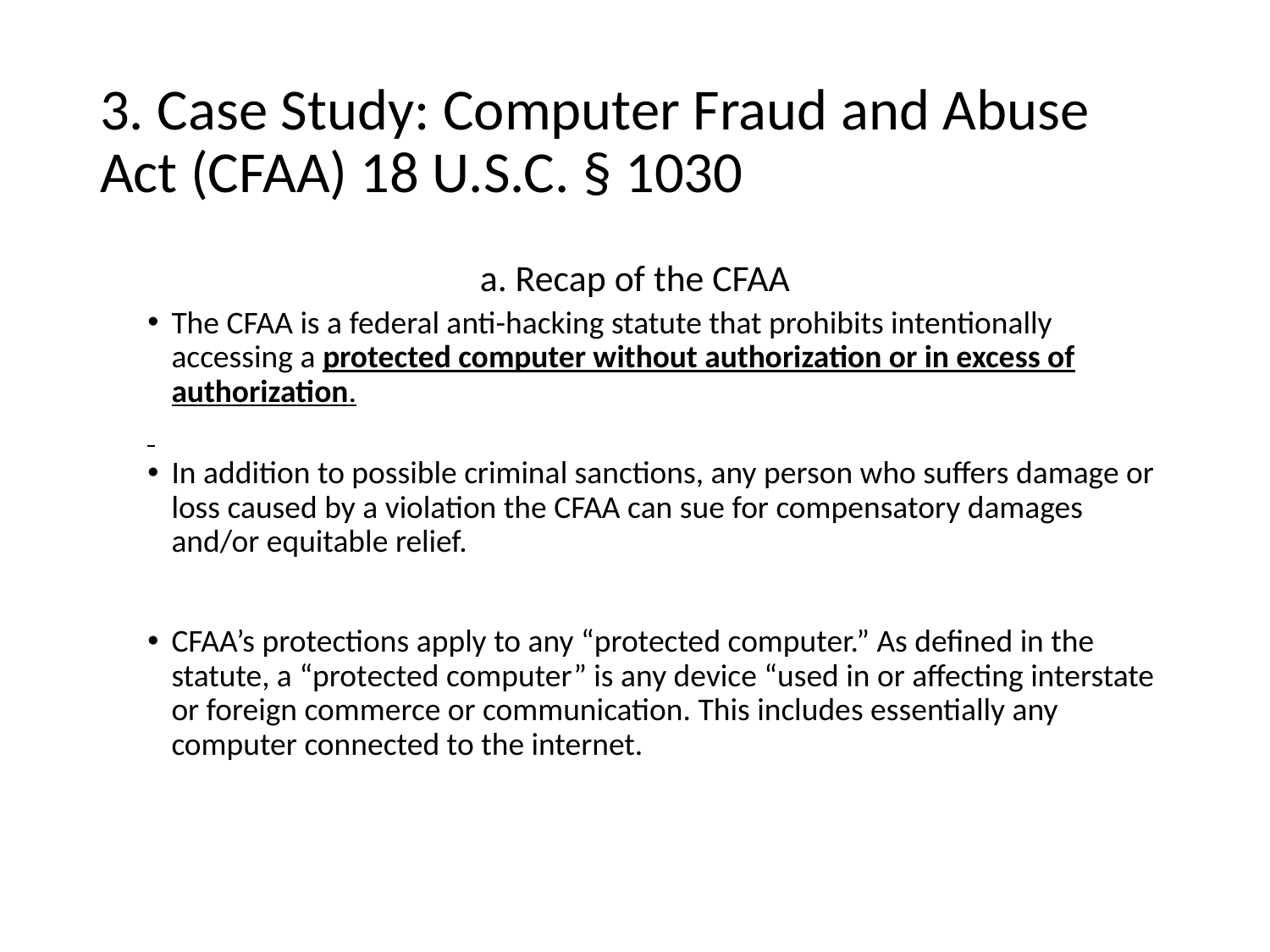

# 3. Case Study: Computer Fraud and Abuse Act (CFAA) 18 U.S.C. § 1030
a. Recap of the CFAA
The CFAA is a federal anti-hacking statute that prohibits intentionally accessing a protected computer without authorization or in excess of authorization.

In addition to possible criminal sanctions, any person who suffers damage or loss caused by a violation the CFAA can sue for compensatory damages and/or equitable relief.

CFAA’s protections apply to any “protected computer.” As defined in the statute, a “protected computer” is any device “used in or affecting interstate or foreign commerce or communication. This includes essentially any computer connected to the internet.